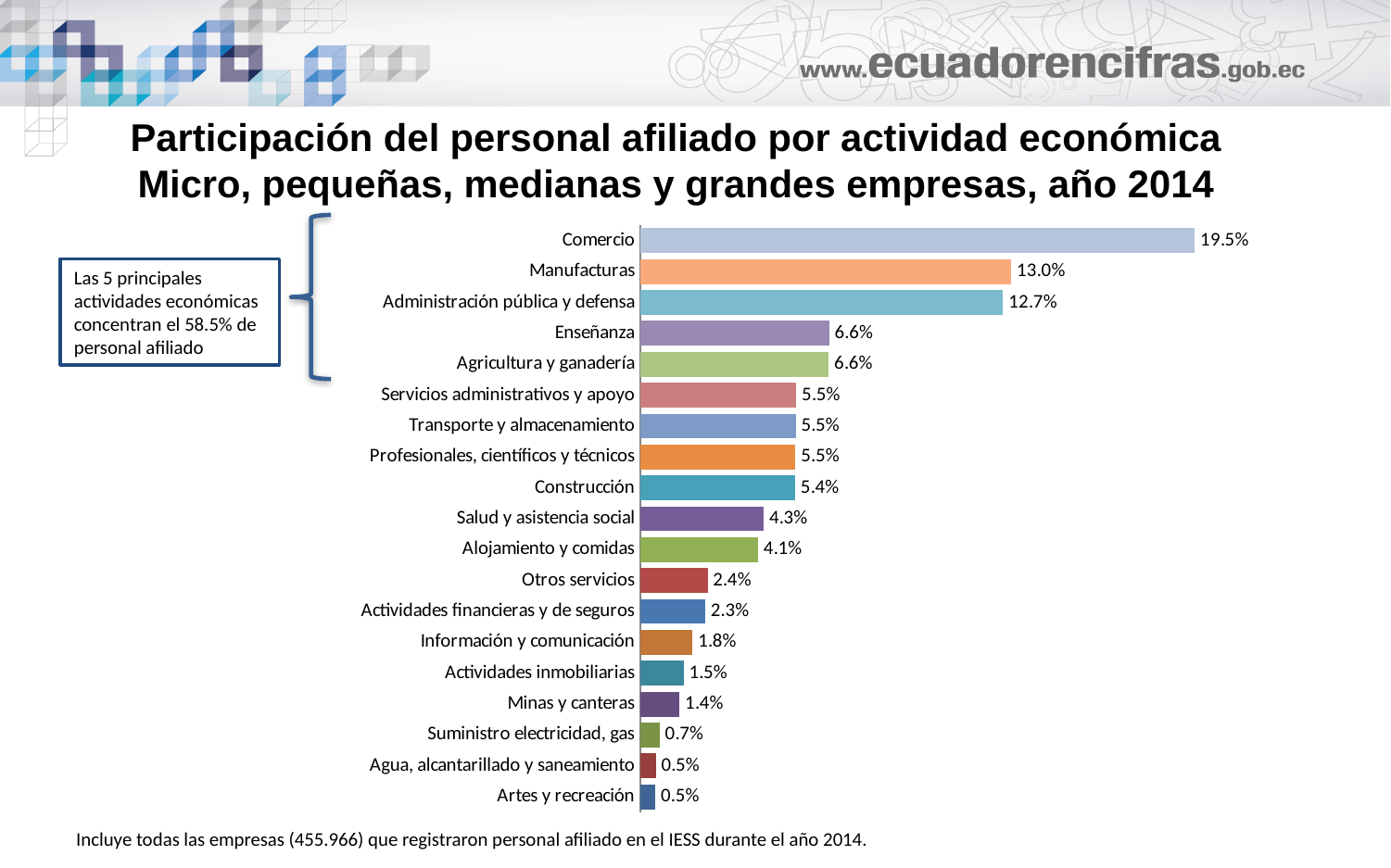

# Participación del personal afiliado por actividad económica Micro, pequeñas, medianas y grandes empresas, año 2014

### Chart

| Category |  |
|---|---|
| Artes y recreación | 0.005306138746695752 |
| Agua, alcantarillado y saneamiento | 0.005446690251635006 |
| Suministro electricidad, gas | 0.006809081543830373 |
| Minas y canteras | 0.013775964095478925 |
| Actividades inmobiliarias | 0.01523610257065482 |
| Información y comunicación | 0.018387970068917823 |
| Actividades financieras y de seguros | 0.02281182868688112 |
| Otros servicios | 0.023659609809855497 |
| Alojamiento y comidas | 0.04139114046365949 |
| Salud y asistencia social | 0.04338824957475069 |
| Construcción | 0.054419626101052374 |
| Profesionales, científicos y técnicos | 0.05454995567835954 |
| Transporte y almacenamiento | 0.05468859057186751 |
| Servicios administrativos y apoyo | 0.0548495859320706 |
| Agricultura y ganadería | 0.0662444797597838 |
| Enseñanza | 0.06640036415617055 |
| Administración pública y defensa | 0.1274620071713185 |
| Manufacturas | 0.1303516183387727 |
| Comercio | 0.19482099647822296 |
Las 5 principales actividades económicas concentran el 58.5% de personal afiliado
Incluye todas las empresas (455.966) que registraron personal afiliado en el IESS durante el año 2014.